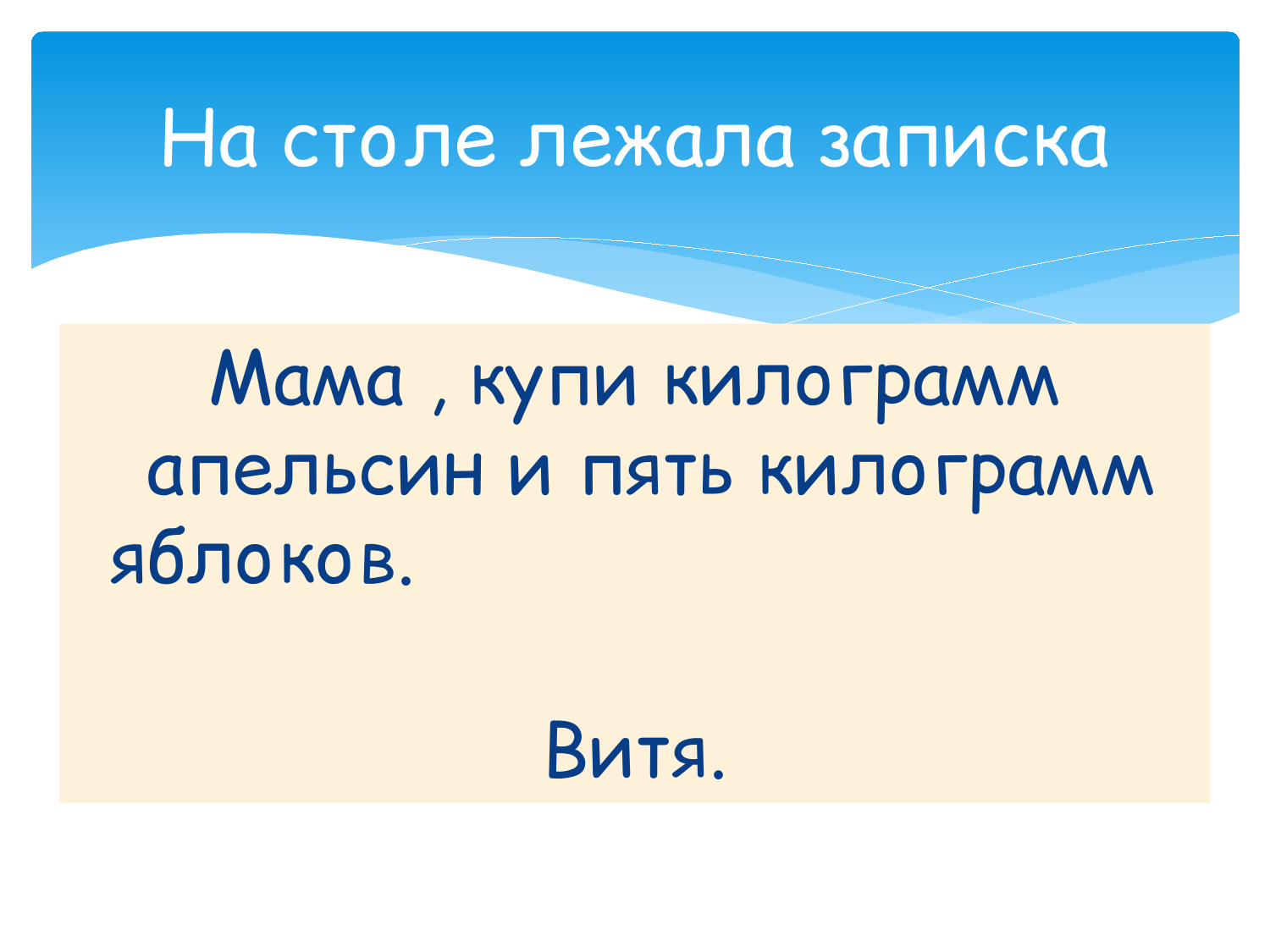

# На столе лежала записка
Мама , купи килограмм апельсин и пять килограмм яблоков.
Витя.